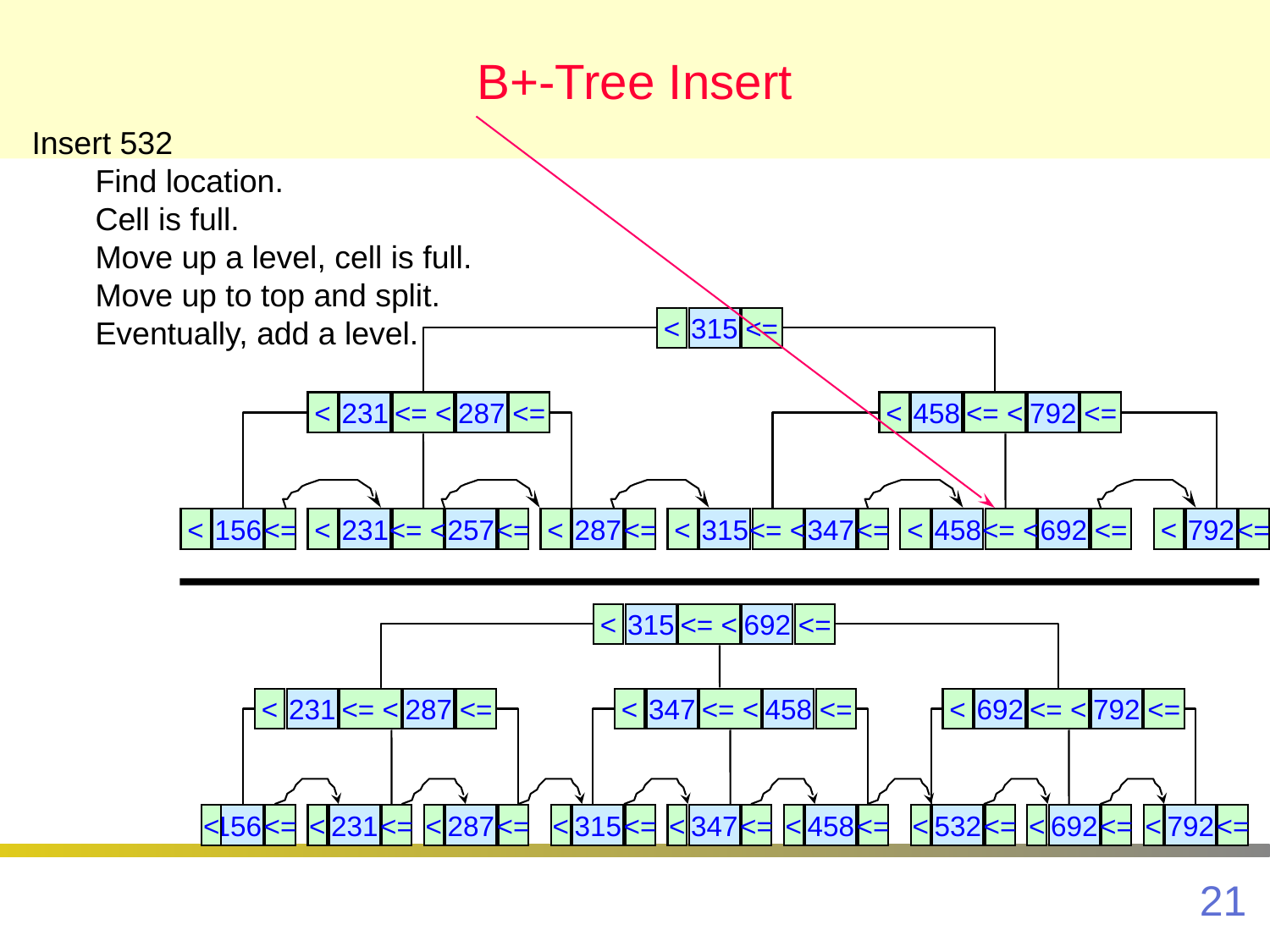

# B+-Tree Insert
Insert 532
Find location.
Cell is full.
Move up a level, cell is full.
Move up to top and split.
Eventually, add a level.

<
315
<=

<
231
<= <
287
<=
<
458
<= <
792
<=

<
156
<=
<
231
<= <
257
<=
<
287
<=
<
315
<= <
347
<=
<
458
<= <
692
<=
<
792
<=

<
315
<= <
692
<=

<
231
<= <
287
<=
<
347
<= <
458
<=
<
692
<= <
792
<=

<
156
<=
<
231
<=
<
287
<=
<
315
<=
<
347
<=
<
458
<=
<
532
<=
<
692
<=
<
792
<=
21